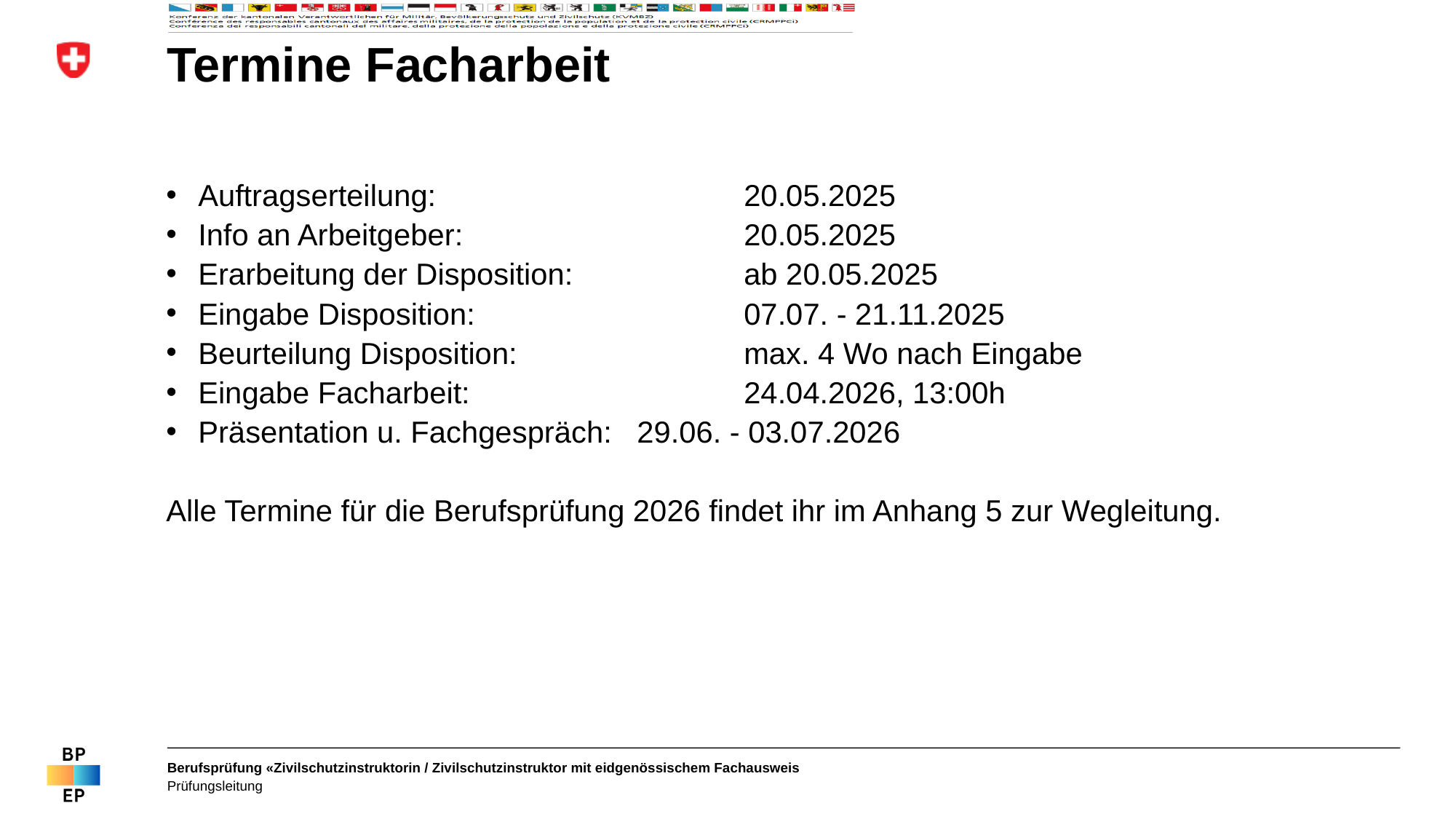

# Termine Facharbeit
Auftragserteilung:		20.05.2025
Info an Arbeitgeber: 		20.05.2025
Erarbeitung der Disposition: 		ab 20.05.2025
Eingabe Disposition:		07.07. - 21.11.2025
Beurteilung Disposition:		max. 4 Wo nach Eingabe
Eingabe Facharbeit:		24.04.2026, 13:00h
Präsentation u. Fachgespräch: 	29.06. - 03.07.2026

Alle Termine für die Berufsprüfung 2026 findet ihr im Anhang 5 zur Wegleitung.

Berufsprüfung «Zivilschutzinstruktorin / Zivilschutzinstruktor mit eidgenössischem Fachausweis
Prüfungsleitung